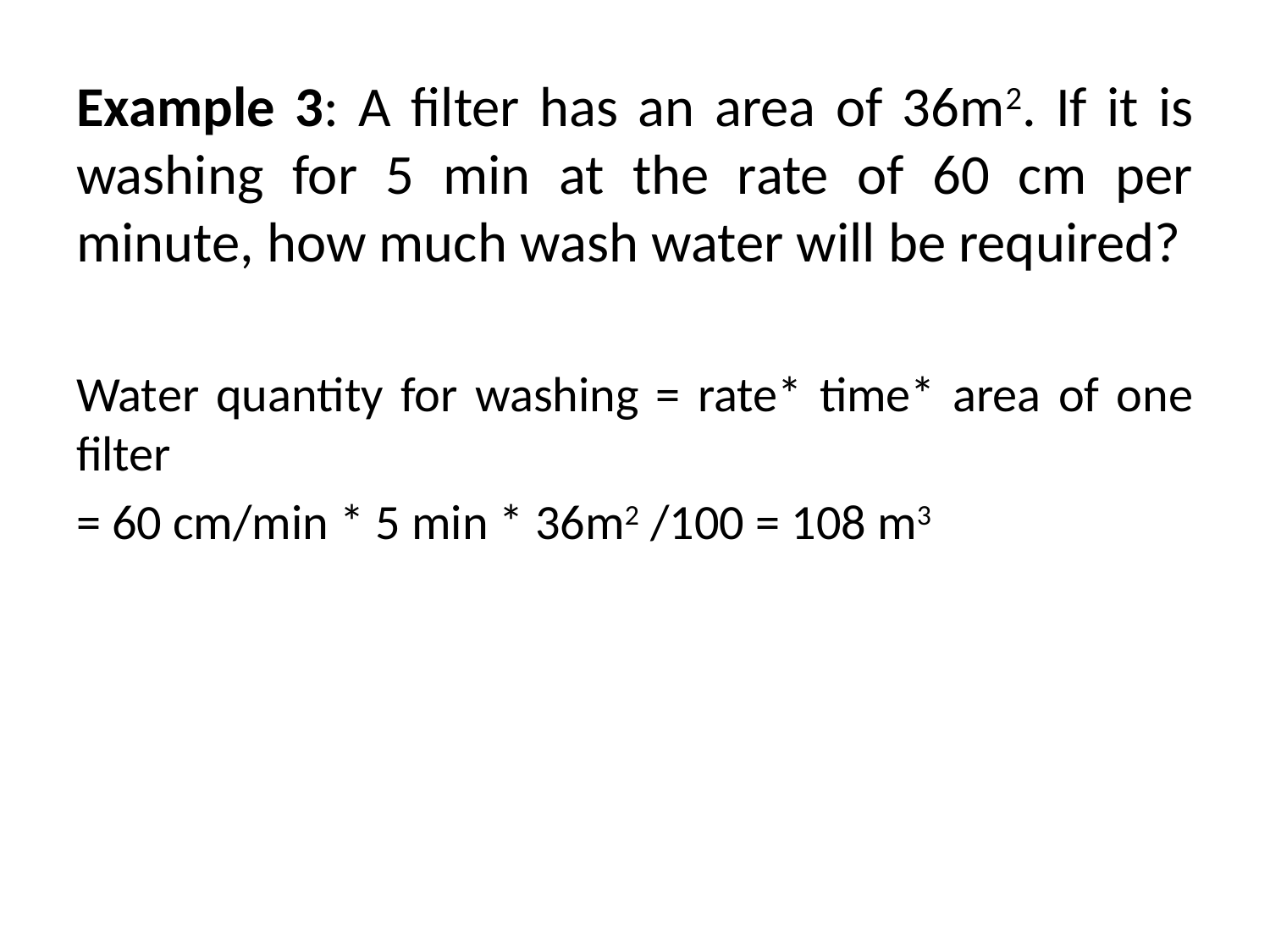

Example 3: A filter has an area of 36m2. If it is washing for 5 min at the rate of 60 cm per minute, how much wash water will be required?

Water quantity for washing = rate* time* area of one filter
= 60 cm/min * 5 min * 36m2 /100 = 108 m3